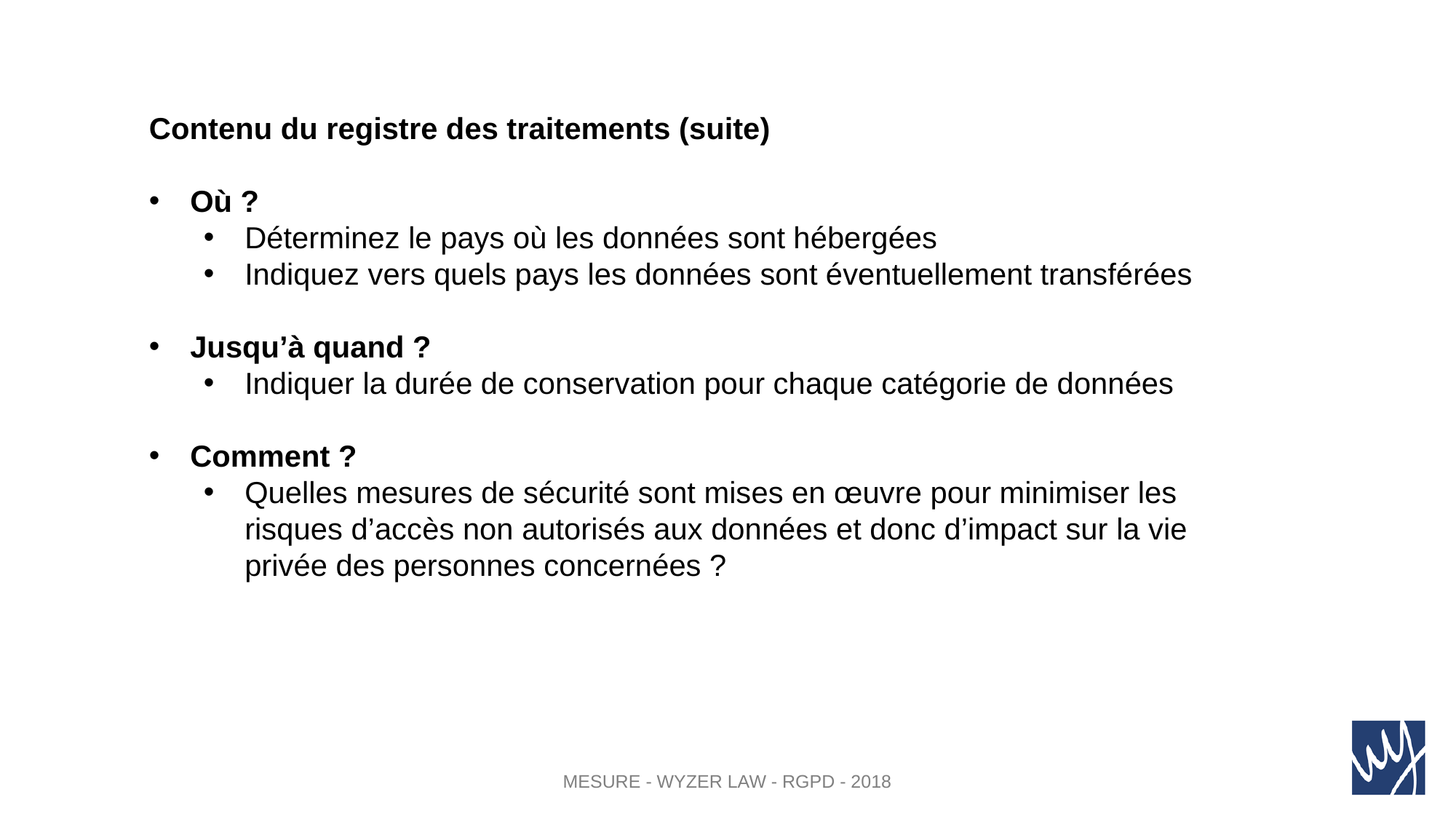

Contenu du registre des traitements (suite)

Où ?
Déterminez le pays où les données sont hébergées
Indiquez vers quels pays les données sont éventuellement transférées
Jusqu’à quand ?
Indiquer la durée de conservation pour chaque catégorie de données
Comment ?
Quelles mesures de sécurité sont mises en œuvre pour minimiser les risques d’accès non autorisés aux données et donc d’impact sur la vie privée des personnes concernées ?

MESURE - WYZER LAW - RGPD - 2018